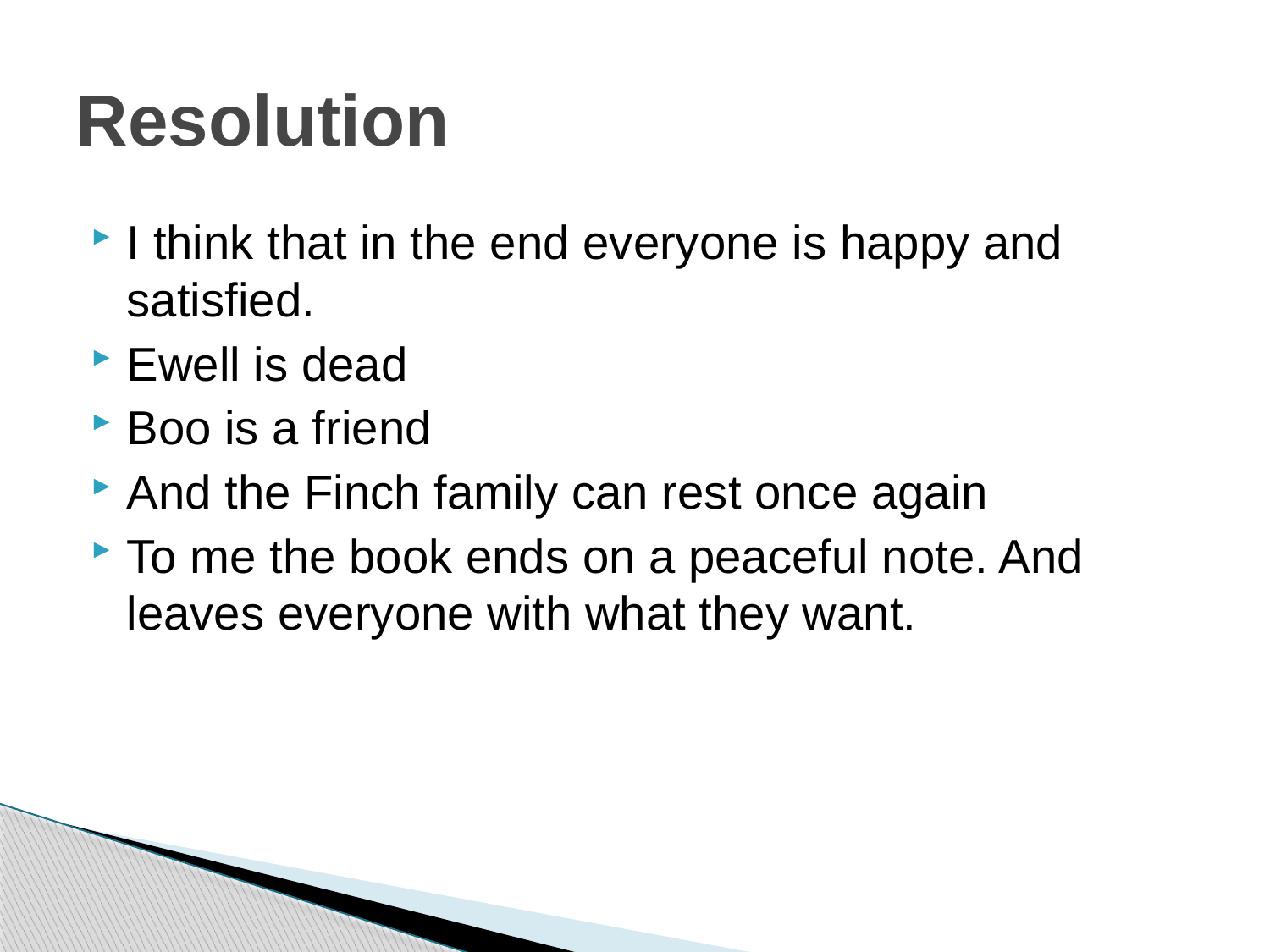

# Resolution
I think that in the end everyone is happy and satisfied.
Ewell is dead
Boo is a friend
And the Finch family can rest once again
To me the book ends on a peaceful note. And leaves everyone with what they want.